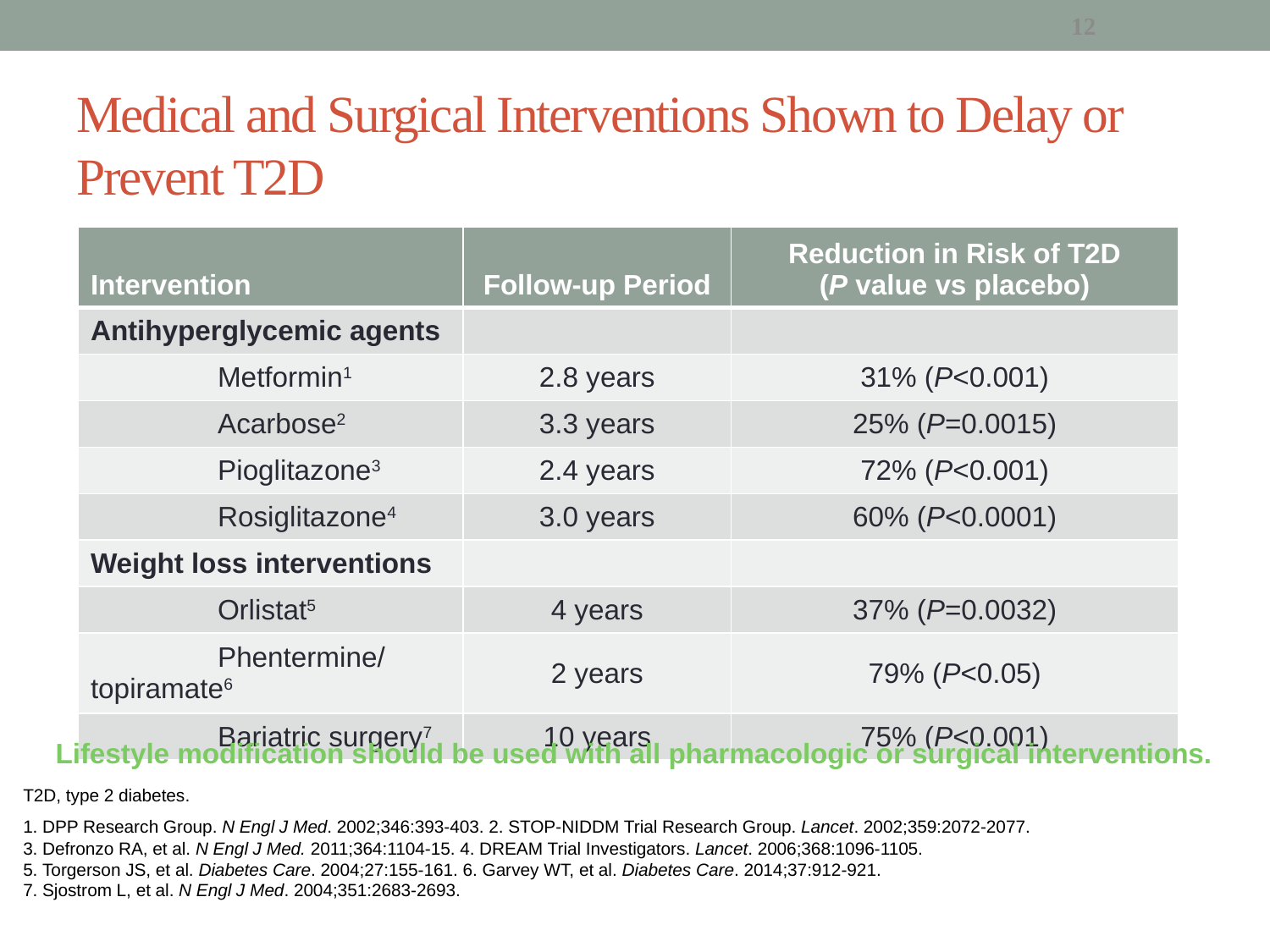

12
# Medical and Surgical Interventions Shown to Delay or Prevent T2D
| Intervention | Follow-up Period | Reduction in Risk of T2D (P value vs placebo) |
| --- | --- | --- |
| Antihyperglycemic agents |  |  |
| Metformin1 | 2.8 years | 31% (P<0.001) |
| Acarbose2 | 3.3 years | 25% (P=0.0015) |
| Pioglitazone3 | 2.4 years | 72% (P<0.001) |
| Rosiglitazone4 | 3.0 years | 60% (P<0.0001) |
| Weight loss interventions |  |  |
| Orlistat5 | 4 years | 37% (P=0.0032) |
| Phentermine/topiramate6 | 2 years | 79% (P<0.05) |
| Bariatric surgery7 | 10 years | 75% (P<0.001) |
Lifestyle modification should be used with all pharmacologic or surgical interventions.
T2D, type 2 diabetes.
1. DPP Research Group. N Engl J Med. 2002;346:393-403. 2. STOP-NIDDM Trial Research Group. Lancet. 2002;359:2072-2077.
3. Defronzo RA, et al. N Engl J Med. 2011;364:1104-15. 4. DREAM Trial Investigators. Lancet. 2006;368:1096-1105.
5. Torgerson JS, et al. Diabetes Care. 2004;27:155-161. 6. Garvey WT, et al. Diabetes Care. 2014;37:912-921.
7. Sjostrom L, et al. N Engl J Med. 2004;351:2683-2693.